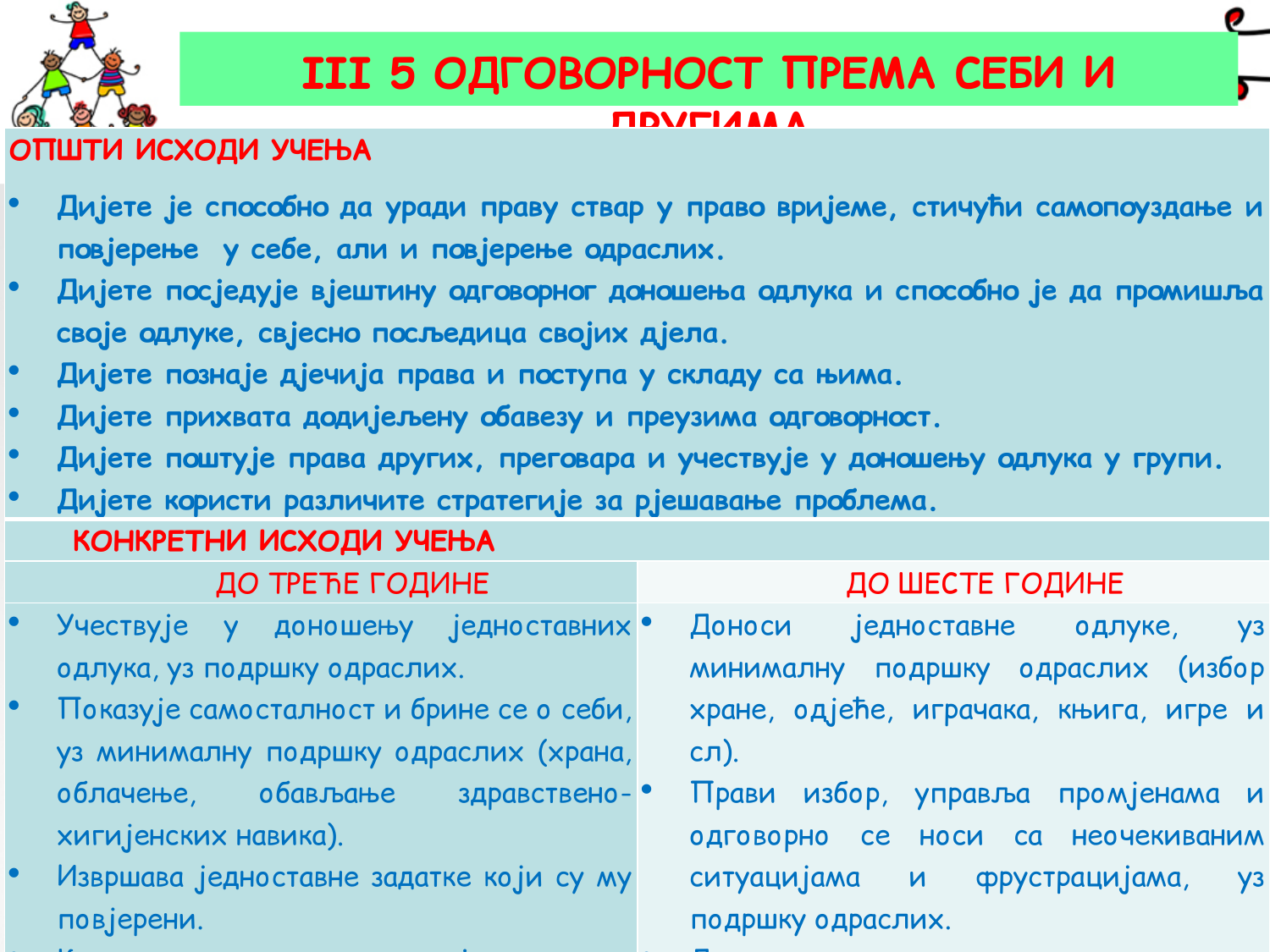

# III 5 ОДГОВОРНОСТ ПРЕМА СЕБИ И ДРУГИМА
| ОПШТИ ИСХОДИ УЧЕЊА Дијете је способно да уради праву ствар у право вријеме, стичући самопоуздање и повјерење у себе, али и повјерење одраслих. Дијете посједује вјештину одговорног доношења одлука и способно је да промишља своје одлуке, свјесно посљедица својих дјела. Дијете познаје дјечија права и поступа у складу са њима. Дијете прихвата додијељену обавезу и преузима одговорност. Дијете поштује права других, преговара и учествује у доношењу одлука у групи. Дијете користи различите стратегије за рјешавање проблема. |  |
| --- | --- |
| КОНКРЕТНИ ИСХОДИ УЧЕЊА |  |
| ДО ТРЕЋЕ ГОДИНЕ | ДО ШЕСТЕ ГОДИНЕ |
| Учествује у доношењу једноставних одлука, уз подршку одраслих. Показује самосталност и брине се о себи, уз минималну подршку одраслих (храна, облачење, обављање здравствено-хигијенских навика). Извршава једноставне задатке који су му повјерени. Користи различите стратегије и доноси одлуке, како би ријешило одређене проблеме, тражи помоћ одраслих. | Доноси једноставне одлуке, уз минималну подршку одраслих (избор хране, одјеће, играчака, књига, игре и сл). Прави избор, управља промјенама и одговорно се носи са неочекиваним ситуацијама и фрустрацијама, уз подршку одраслих. Доноси одлуке на основу тога шта се у његовом окружењу (породици, вртићу, вршњачкој групи) сматра добрим, вриједним, прихватљивим и позитивним. Итд. |